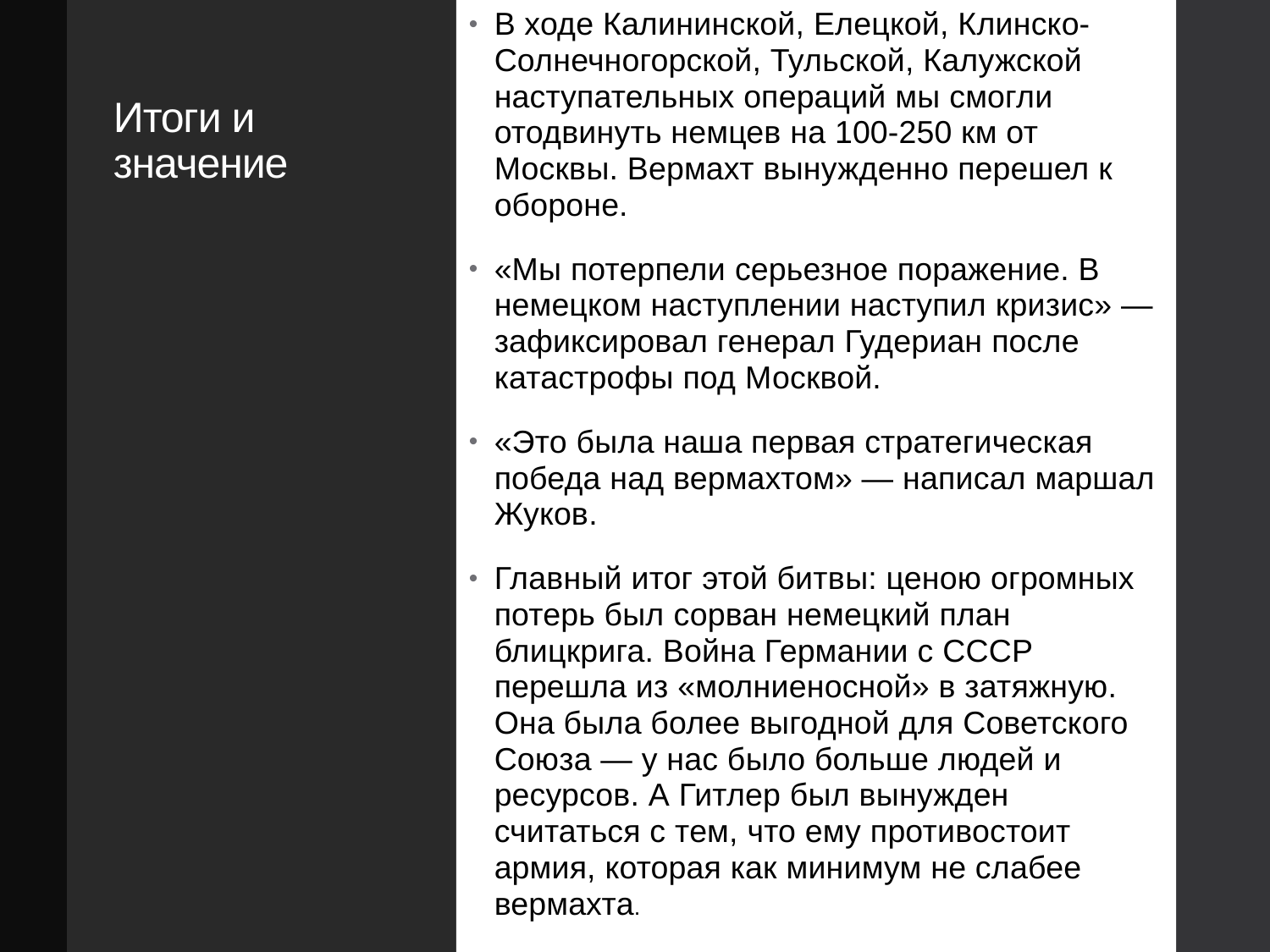

В ходе Калининской, Елецкой, Клинско-Солнечногорской, Тульской, Калужской наступательных операций мы смогли отодвинуть немцев на 100-250 км от Москвы. Вермахт вынужденно перешел к обороне.
«Мы потерпели серьезное поражение. В немецком наступлении наступил кризис» — зафиксировал генерал Гудериан после катастрофы под Москвой.
«Это была наша первая стратегическая победа над вермахтом» — написал маршал Жуков.
Главный итог этой битвы: ценою огромных потерь был сорван немецкий план блицкрига. Война Германии с СССР перешла из «молниеносной» в затяжную. Она была более выгодной для Советского Союза — у нас было больше людей и ресурсов. А Гитлер был вынужден считаться с тем, что ему противостоит армия, которая как минимум не слабее вермахта.

# Итоги и значение